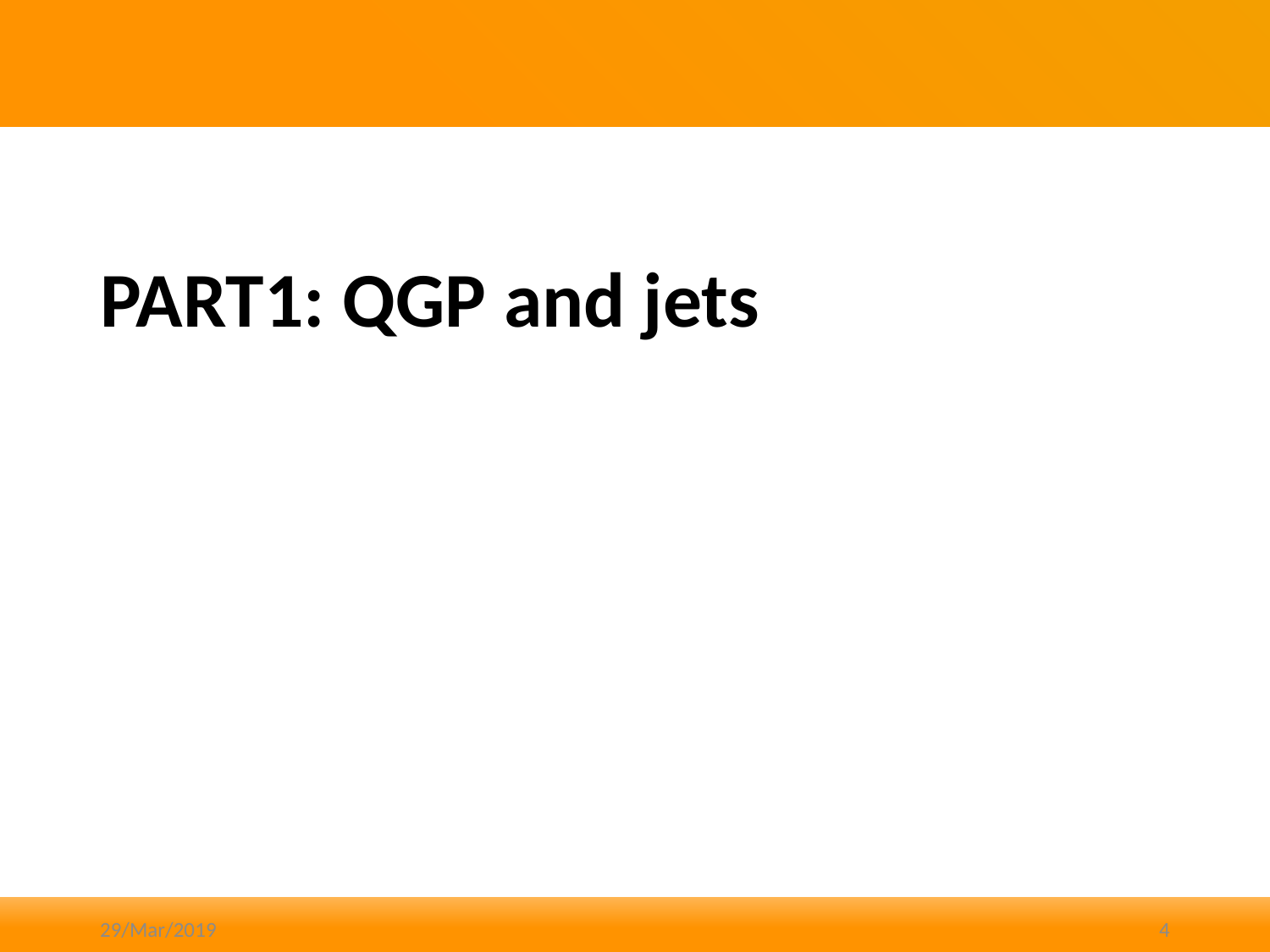

#
PART1: QGP and jets
29/Mar/2019
4